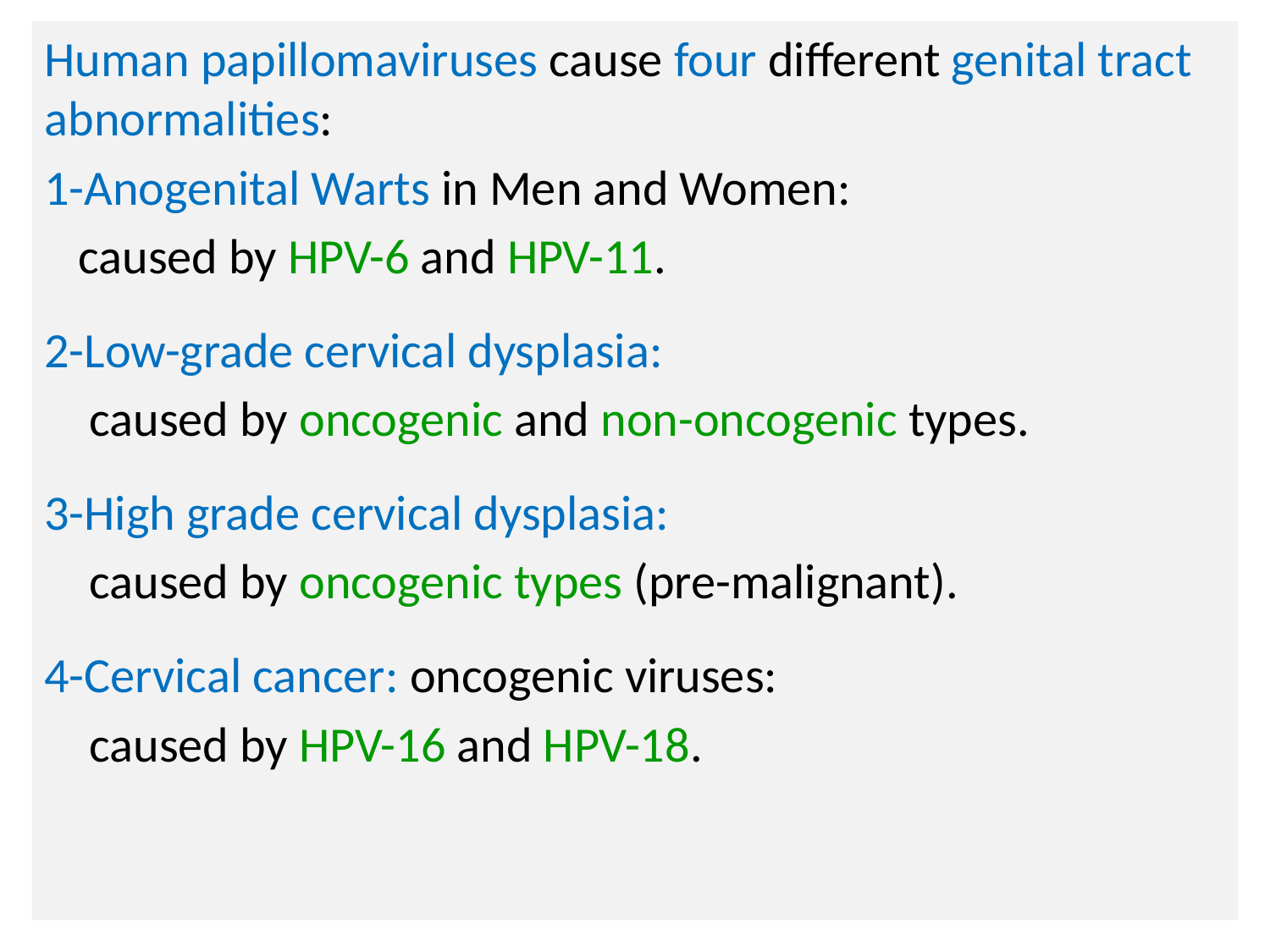

Human papillomaviruses cause four different genital tract abnormalities:
1-Anogenital Warts in Men and Women:
   caused by HPV-6 and HPV-11.

2-Low-grade cervical dysplasia:
    caused by oncogenic and non-oncogenic types.

3-High grade cervical dysplasia:
    caused by oncogenic types (pre-malignant).

4-Cervical cancer: oncogenic viruses:
    caused by HPV-16 and HPV-18.
# n